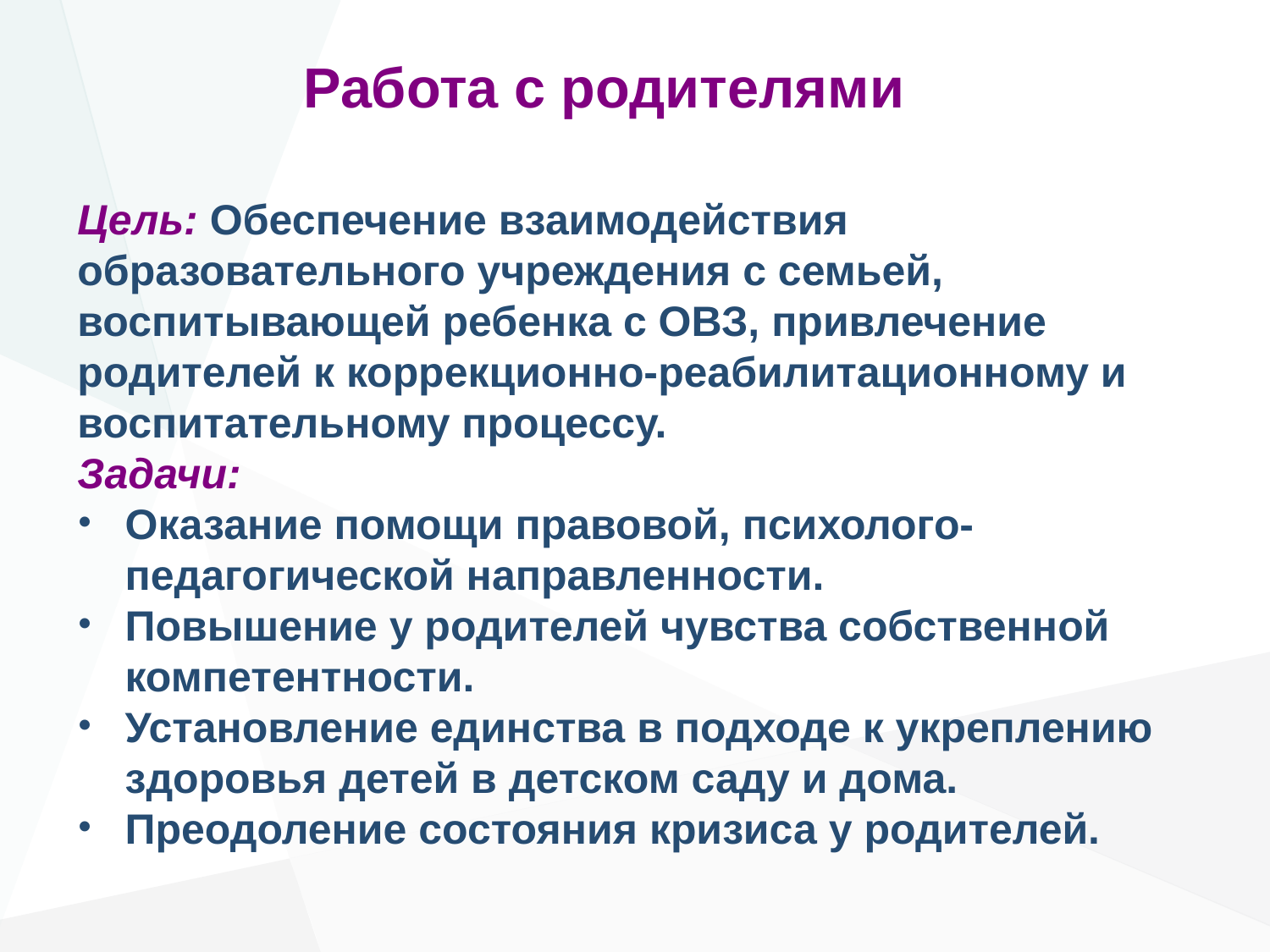

Работа с родителями

Цель: Обеспечение взаимодействия образовательного учреждения с семьей, воспитывающей ребенка с ОВЗ, привлечение родителей к коррекционно-реабилитационному и воспитательному процессу.
Задачи:
Оказание помощи правовой, психолого-педагогической направленности.
Повышение у родителей чувства собственной компетентности.
Установление единства в подходе к укреплению здоровья детей в детском саду и дома.
Преодоление состояния кризиса у родителей.